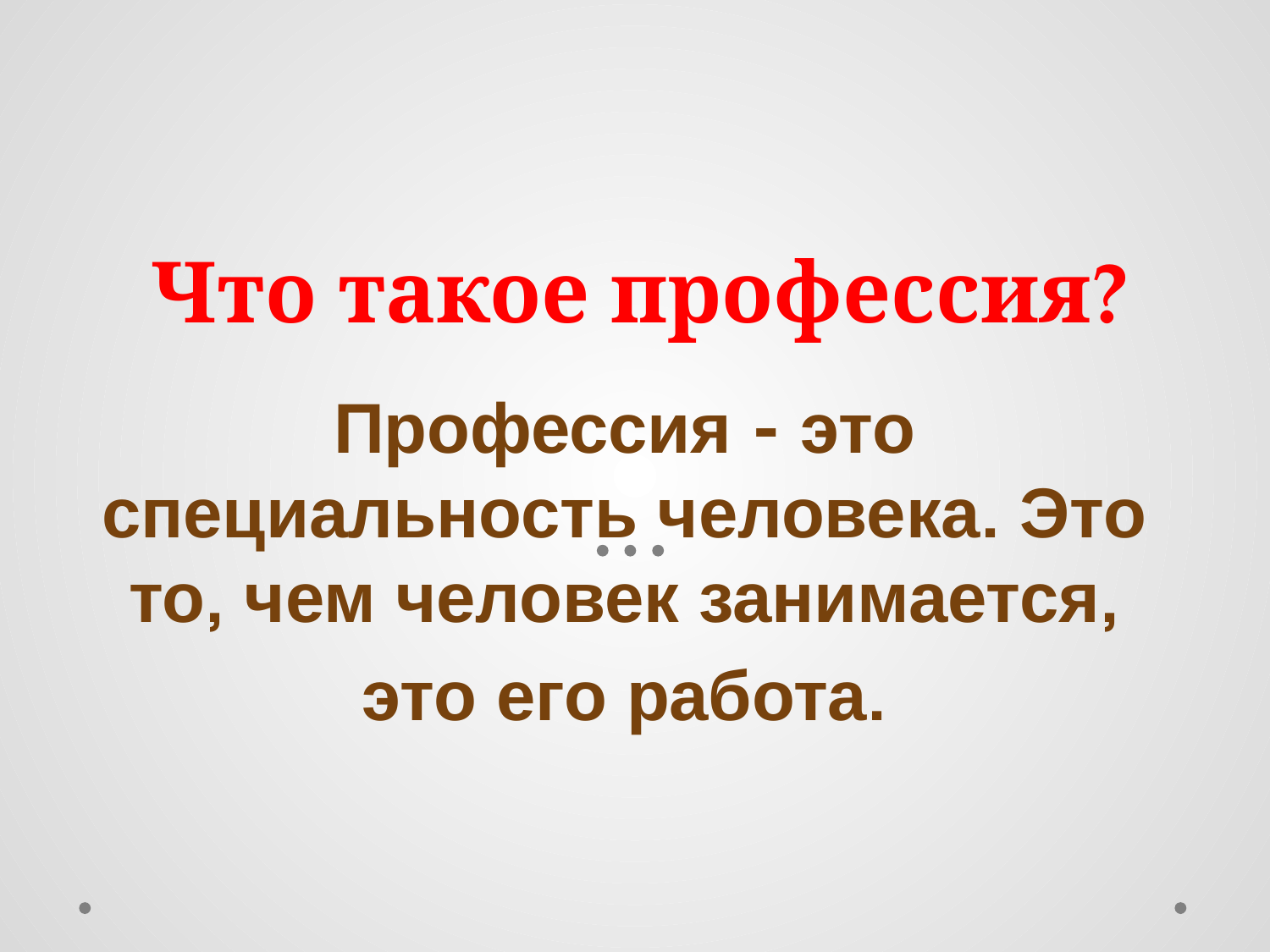

# Что такое профессия?
Профессия - это специальность человека. Это то, чем человек занимается,
это его работа.